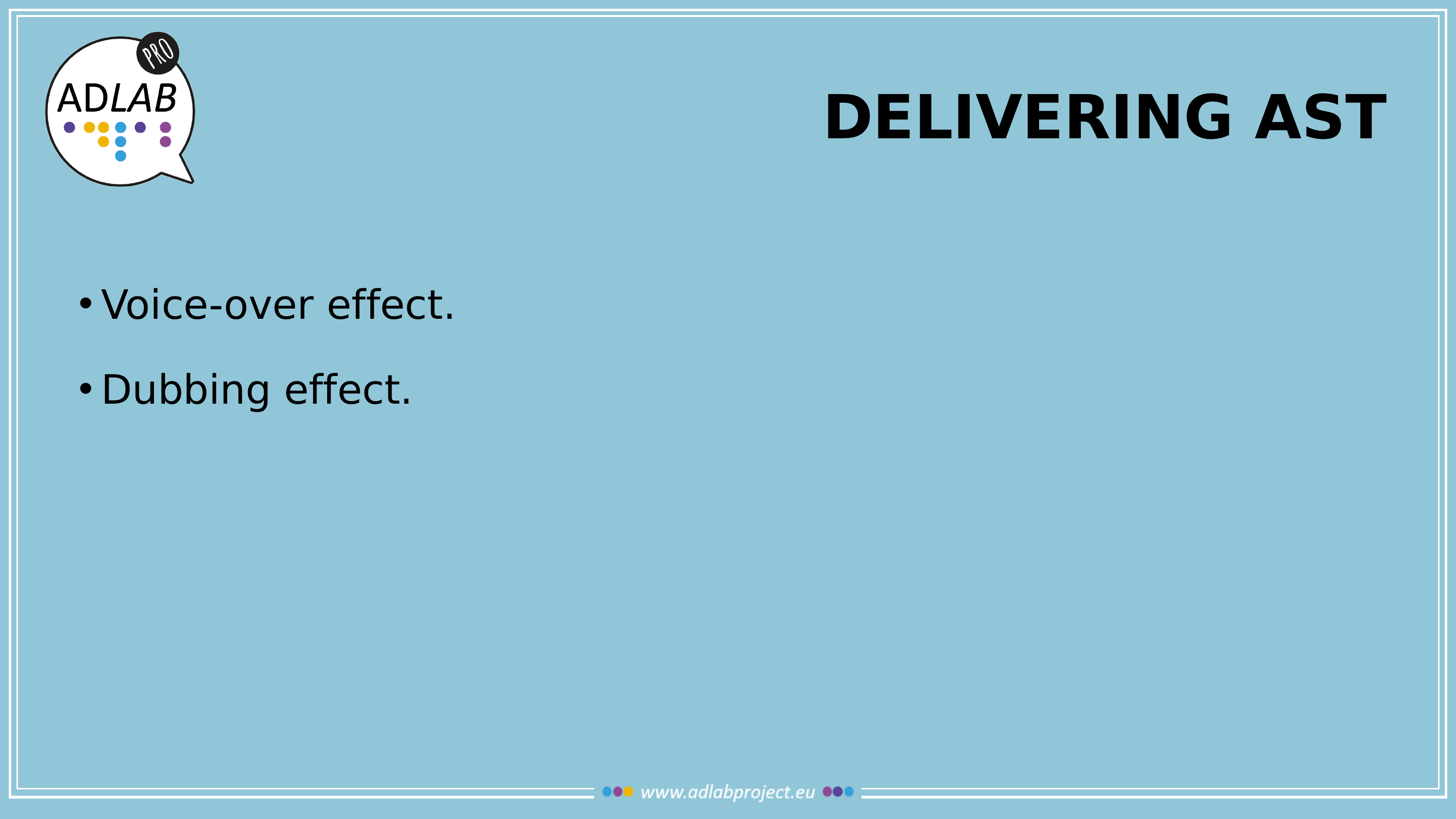

# DELIVERING AST
Voice-over effect.
Dubbing effect.